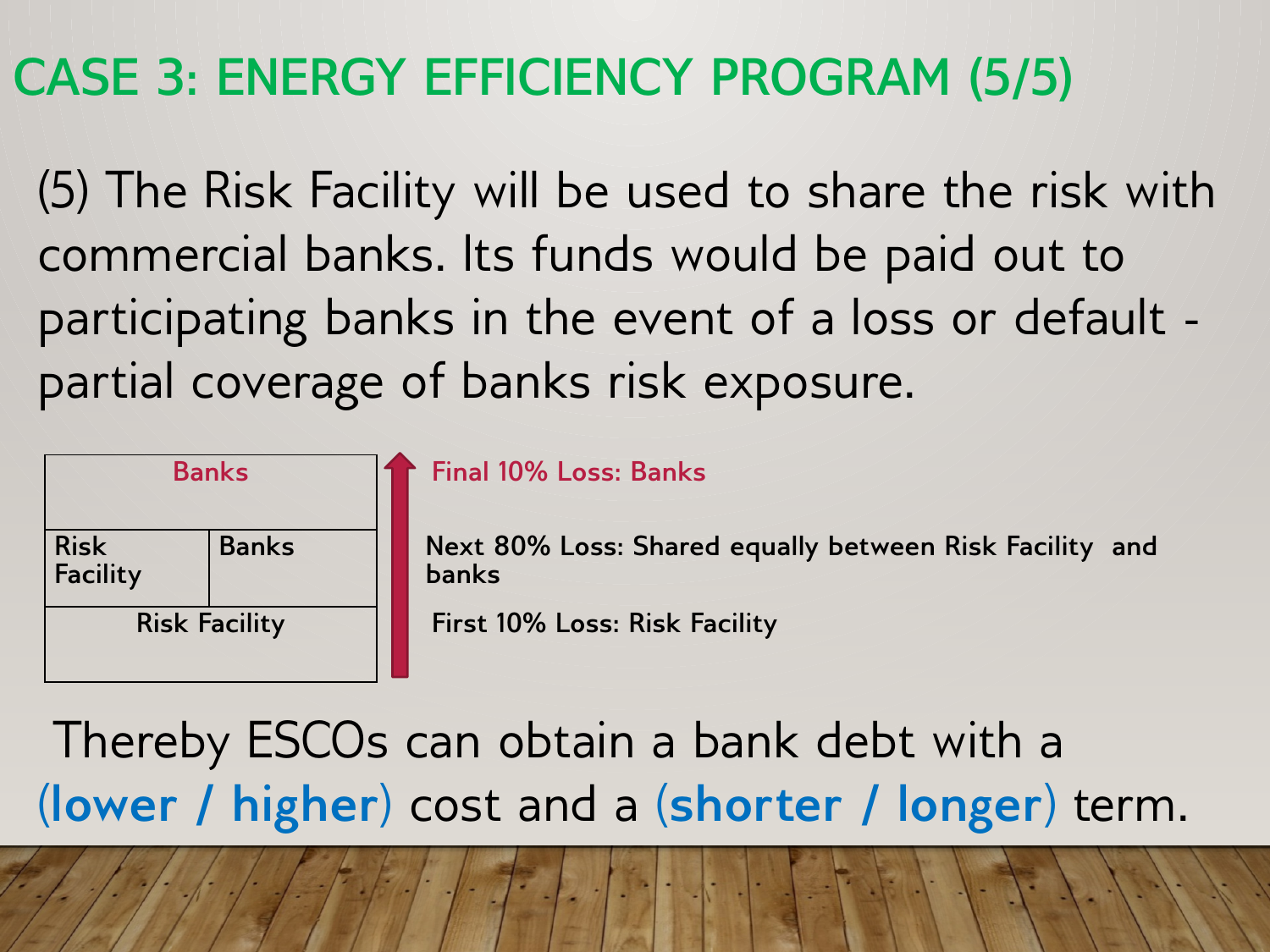

Case 3: Energy Efficiency Program (5/5)
(5) The Risk Facility will be used to share the risk with commercial banks. Its funds would be paid out to participating banks in the event of a loss or default - partial coverage of banks risk exposure.

 Thereby ESCOs can obtain a bank debt with a (lower / higher) cost and a (shorter / longer) term.

| Banks |  | Final 10% Loss: Banks |
| --- | --- | --- |
| Risk Facility | Banks | Next 80% Loss: Shared equally between Risk Facility and banks |
| Risk Facility |  | First 10% Loss: Risk Facility |